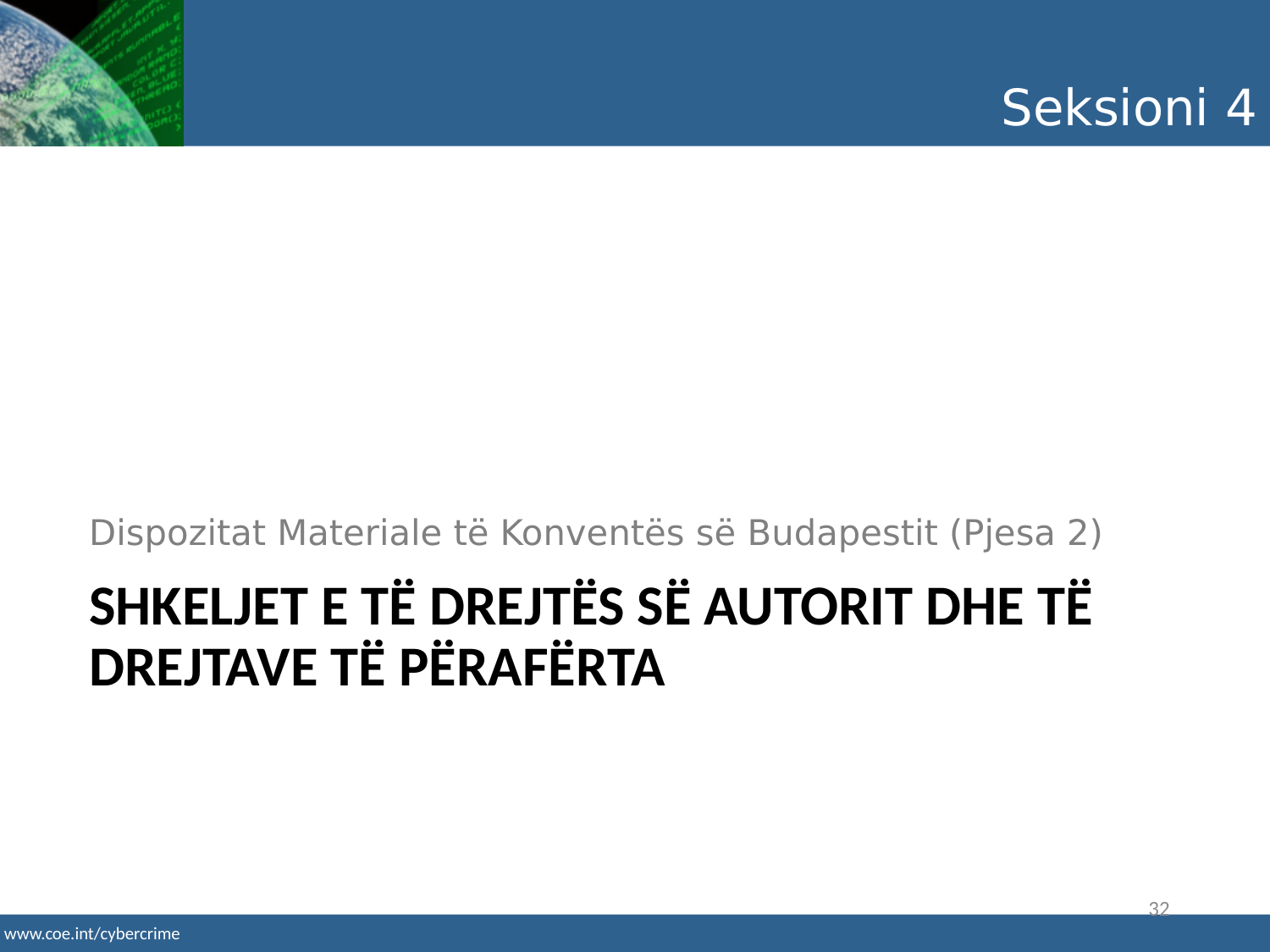

Seksioni 4

Dispozitat Materiale të Konventës së Budapestit (Pjesa 2)

# SHKELJET E TË DREJTËS SË AUTORIT DHE TË DREJTAVE TË PËRAFËRTA
32